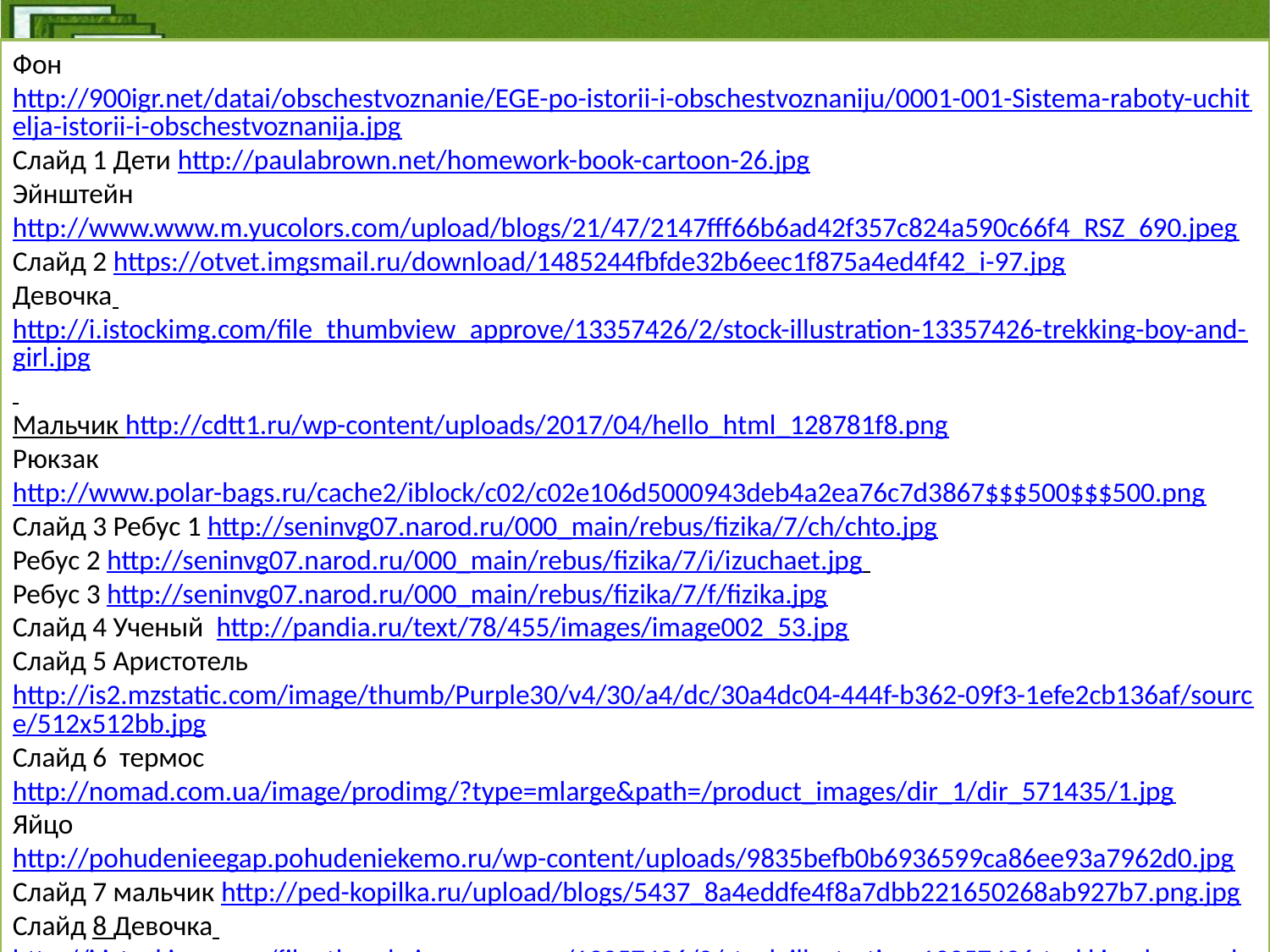

Фон http://900igr.net/datai/obschestvoznanie/EGE-po-istorii-i-obschestvoznaniju/0001-001-Sistema-raboty-uchitelja-istorii-i-obschestvoznanija.jpg
Слайд 1 Дети http://paulabrown.net/homework-book-cartoon-26.jpg
Эйнштейн  http://www.www.m.yucolors.com/upload/blogs/21/47/2147fff66b6ad42f357c824a590c66f4_RSZ_690.jpeg
Слайд 2 https://otvet.imgsmail.ru/download/1485244fbfde32b6eec1f875a4ed4f42_i-97.jpg
Девочка http://i.istockimg.com/file_thumbview_approve/13357426/2/stock-illustration-13357426-trekking-boy-and-girl.jpg
Мальчик http://cdtt1.ru/wp-content/uploads/2017/04/hello_html_128781f8.png
Рюкзак http://www.polar-bags.ru/cache2/iblock/c02/c02e106d5000943deb4a2ea76c7d3867$$$500$$$500.png
Слайд 3 Ребус 1 http://seninvg07.narod.ru/000_main/rebus/fizika/7/ch/chto.jpg
Ребус 2 http://seninvg07.narod.ru/000_main/rebus/fizika/7/i/izuchaet.jpg
Ребус 3 http://seninvg07.narod.ru/000_main/rebus/fizika/7/f/fizika.jpg
Слайд 4 Ученый  http://pandia.ru/text/78/455/images/image002_53.jpg
Слайд 5 Аристотель http://is2.mzstatic.com/image/thumb/Purple30/v4/30/a4/dc/30a4dc04-444f-b362-09f3-1efe2cb136af/source/512x512bb.jpg
Слайд 6  термос http://nomad.com.ua/image/prodimg/?type=mlarge&path=/product_images/dir_1/dir_571435/1.jpg
Яйцо http://pohudenieegap.pohudeniekemo.ru/wp-content/uploads/9835befb0b6936599ca86ee93a7962d0.jpg
Слайд 7 мальчик http://ped-kopilka.ru/upload/blogs/5437_8a4eddfe4f8a7dbb221650268ab927b7.png.jpg
Слайд 8 Девочка http://i.istockimg.com/file_thumbview_approve/13357426/2/stock-illustration-13357426-trekking-boy-and-girl.jpg
Мальчик http://cdtt1.ru/wp-content/uploads/2017/04/hello_html_128781f8.png
Огонь http://www.playcast.ru/uploads/2015/09/05/14955566.png
Дети в лесу http://edu.convdocs.org/tw_files2/urls_12/15/d-14180/14180_html_43412125.jpg